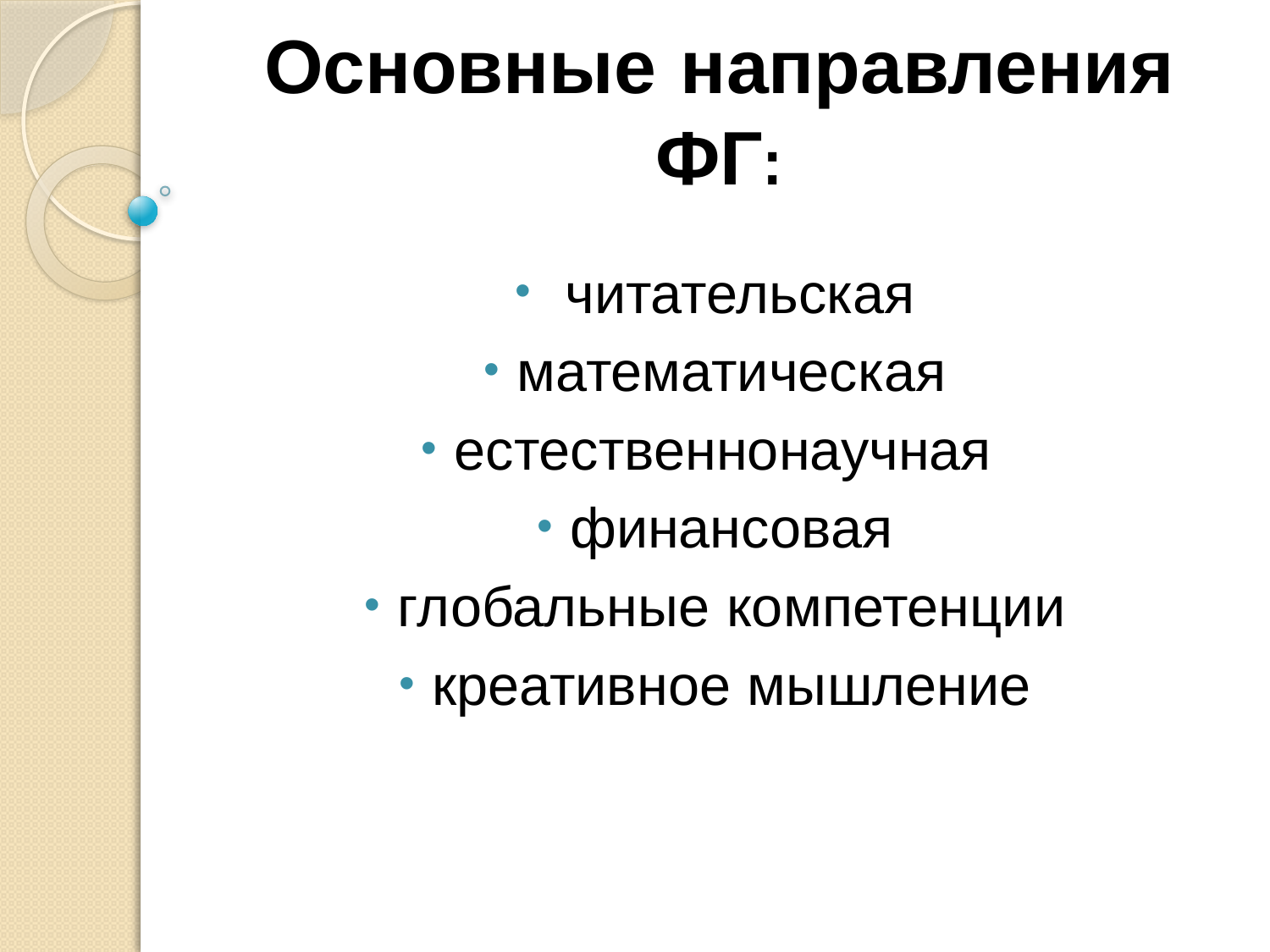

# Основные направления ФГ:
  читательская
 математическая
 естественнонаучная
 финансовая
 глобальные компетенции
 креативное мышление